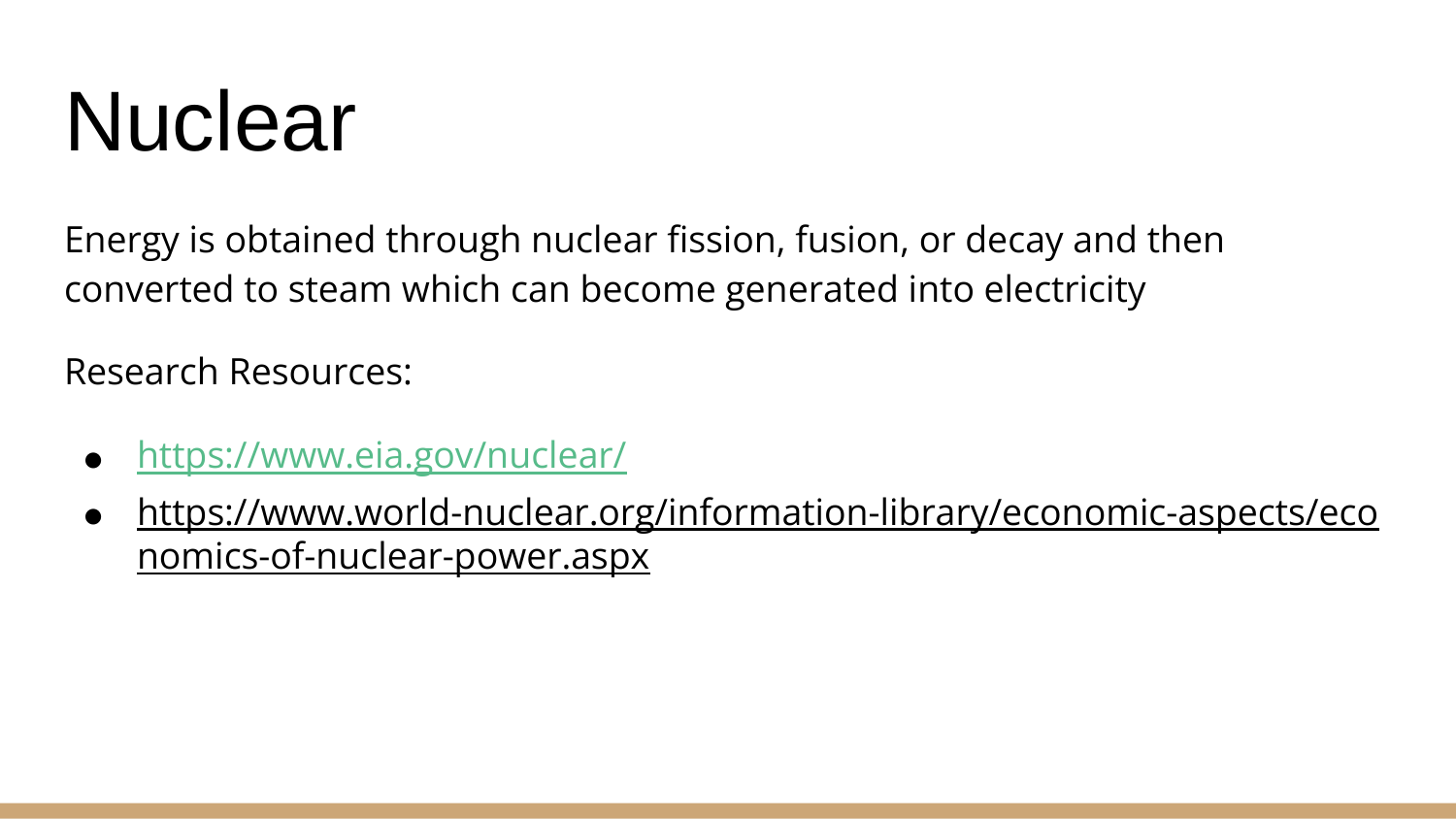

# Nuclear
Energy is obtained through nuclear fission, fusion, or decay and then converted to steam which can become generated into electricity
Research Resources:
https://www.eia.gov/nuclear/
https://www.world-nuclear.org/information-library/economic-aspects/economics-of-nuclear-power.aspx